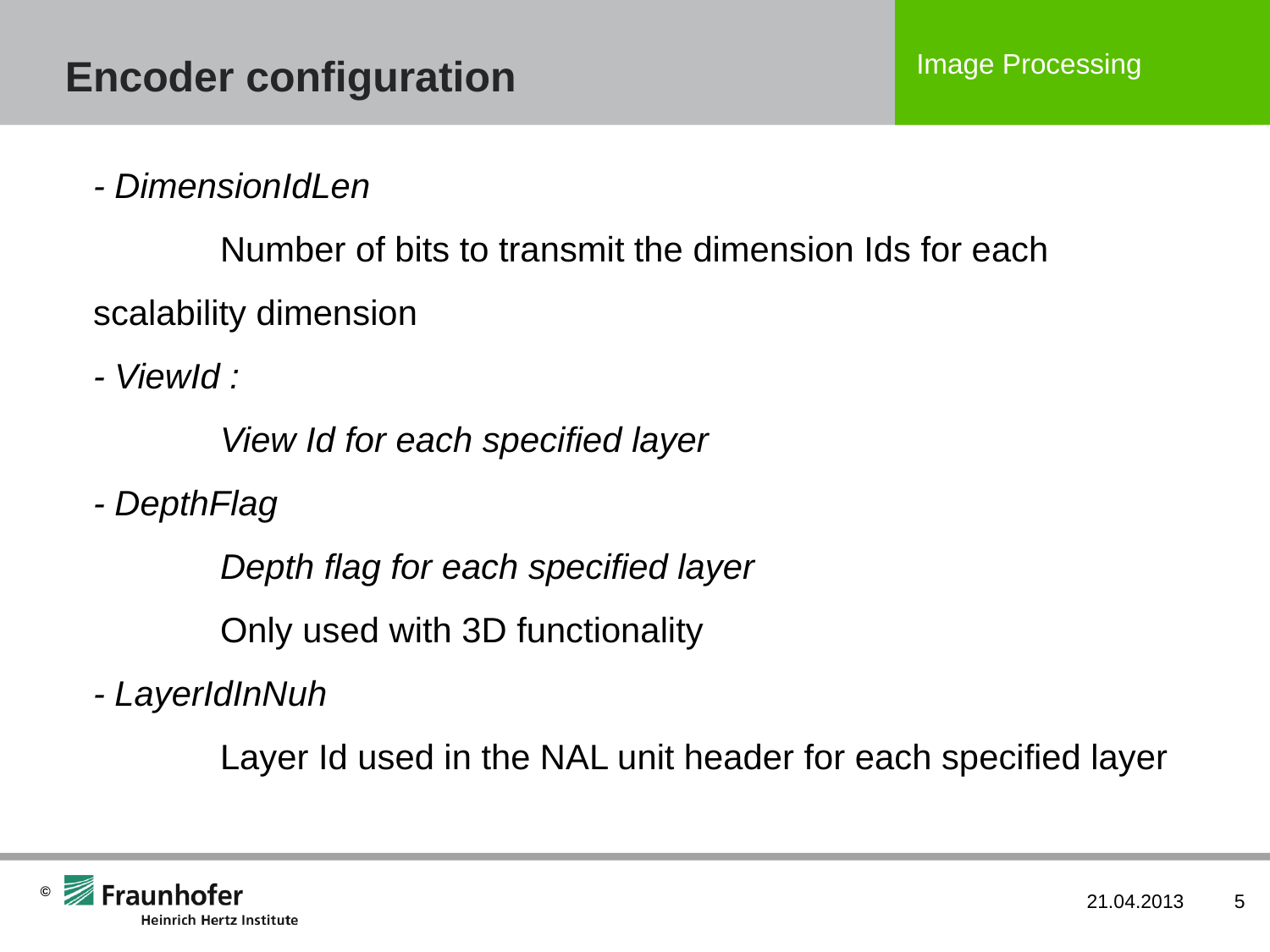

# Encoder configuration
- DimensionIdLen
	Number of bits to transmit the dimension Ids for each 	scalability dimension
- ViewId :
	View Id for each specified layer
- DepthFlag
	Depth flag for each specified layer
	Only used with 3D functionality
- LayerIdInNuh
	Layer Id used in the NAL unit header for each specified layer

21.04.2013
5